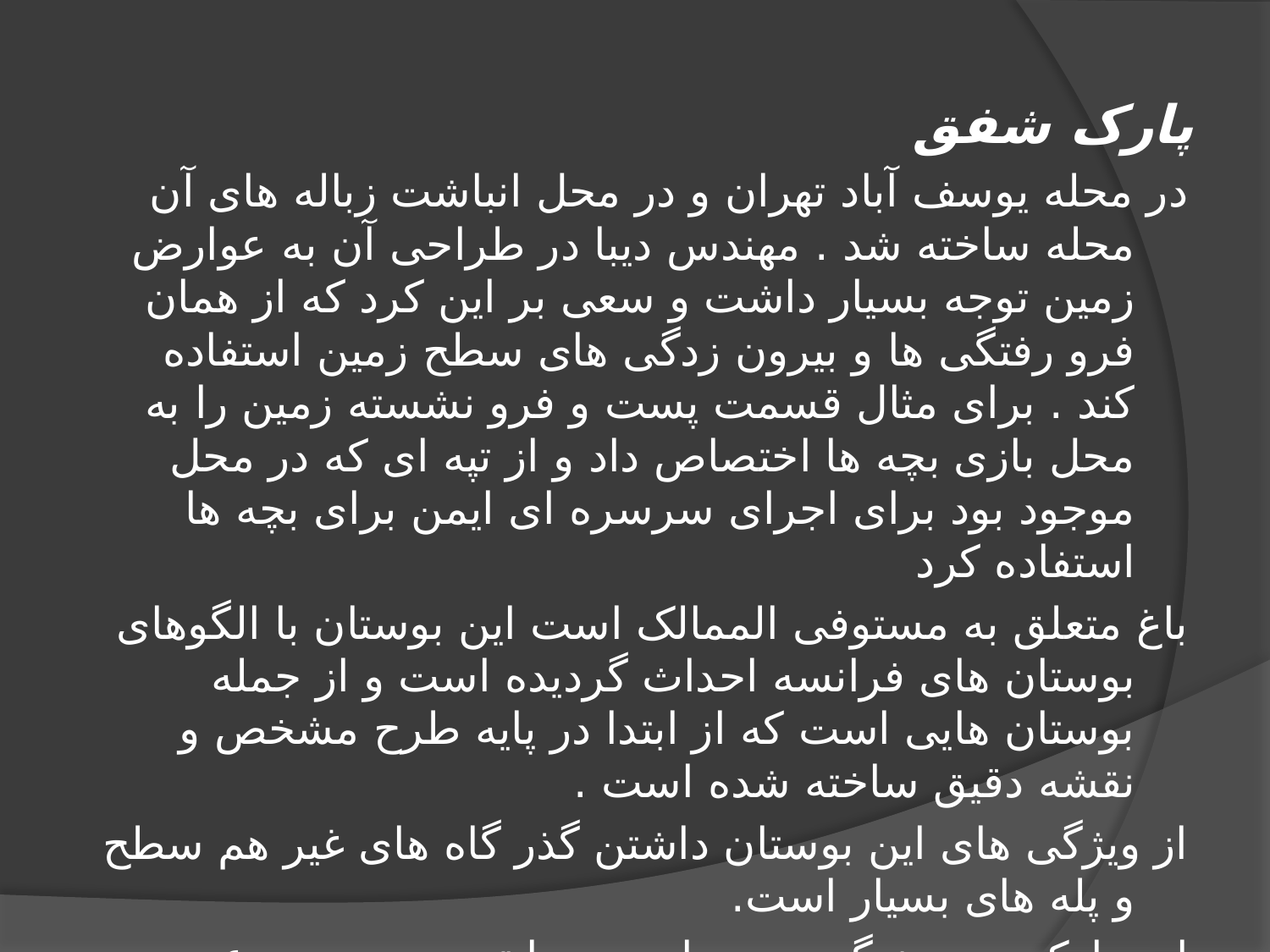

پارک شفق
در محله یوسف آباد تهران و در محل انباشت زباله های آن محله ساخته شد . مهندس دیبا در طراحی آن به عوارض زمین توجه بسیار داشت و سعی بر این کرد که از همان فرو رفتگی ها و بیرون زدگی های سطح زمین استفاده کند . برای مثال قسمت پست و فرو نشسته زمین را به محل بازی بچه ها اختصاص داد و از تپه ای که در محل موجود بود برای اجرای سرسره ای ایمن برای بچه ها استفاده کرد
باغ متعلق به مستوفی الممالک است این بوستان با الگوهای بوستان های فرانسه احداث گردیده است و از جمله بوستان هایی است که از ابتدا در پایه طرح مشخص و نقشه دقیق ساخته شده است .
از ویژگی های این بوستان داشتن گذر گاه های غیر هم سطح و پله های بسیار است.
این پارک جزو زندگی مردم است و با توجه به مسیر عبور افراد ساکن در آن محل ، به گونه ای طراحی شده که از گوشه پارک بشود از آن عبور کرد و چشم اندازهای آن را دید .
حساسیتهای اجتماعی و علاقه دیبا به شهرسازی در اولین پروژه های او آشکار است .